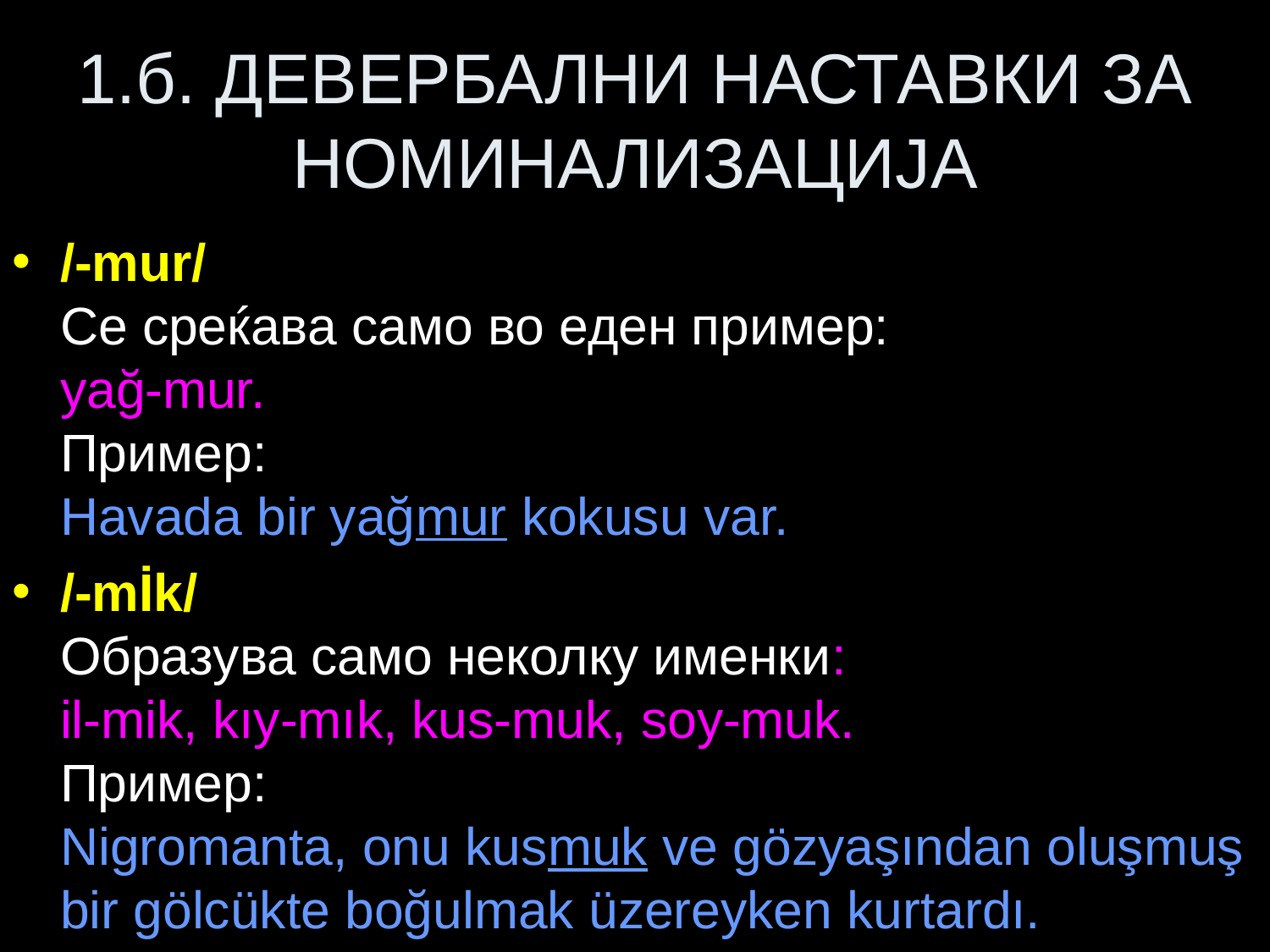

# 1.б. ДЕВЕРБАЛНИ НАСТАВКИ ЗА НОМИНАЛИЗАЦИЈА
/-mur/
Се среќава само во еден пример:
yağ-mur.
Пример:
Havada bir yağmur kokusu var.
/-mİk/
Образува само неколку именки:
il-mik, kıy-mık, kus-muk, soy-muk.
Пример:
Nigromanta, onu kusmuk ve gözyaşından oluşmuş bir gölcükte boğulmak üzereyken kurtardı.